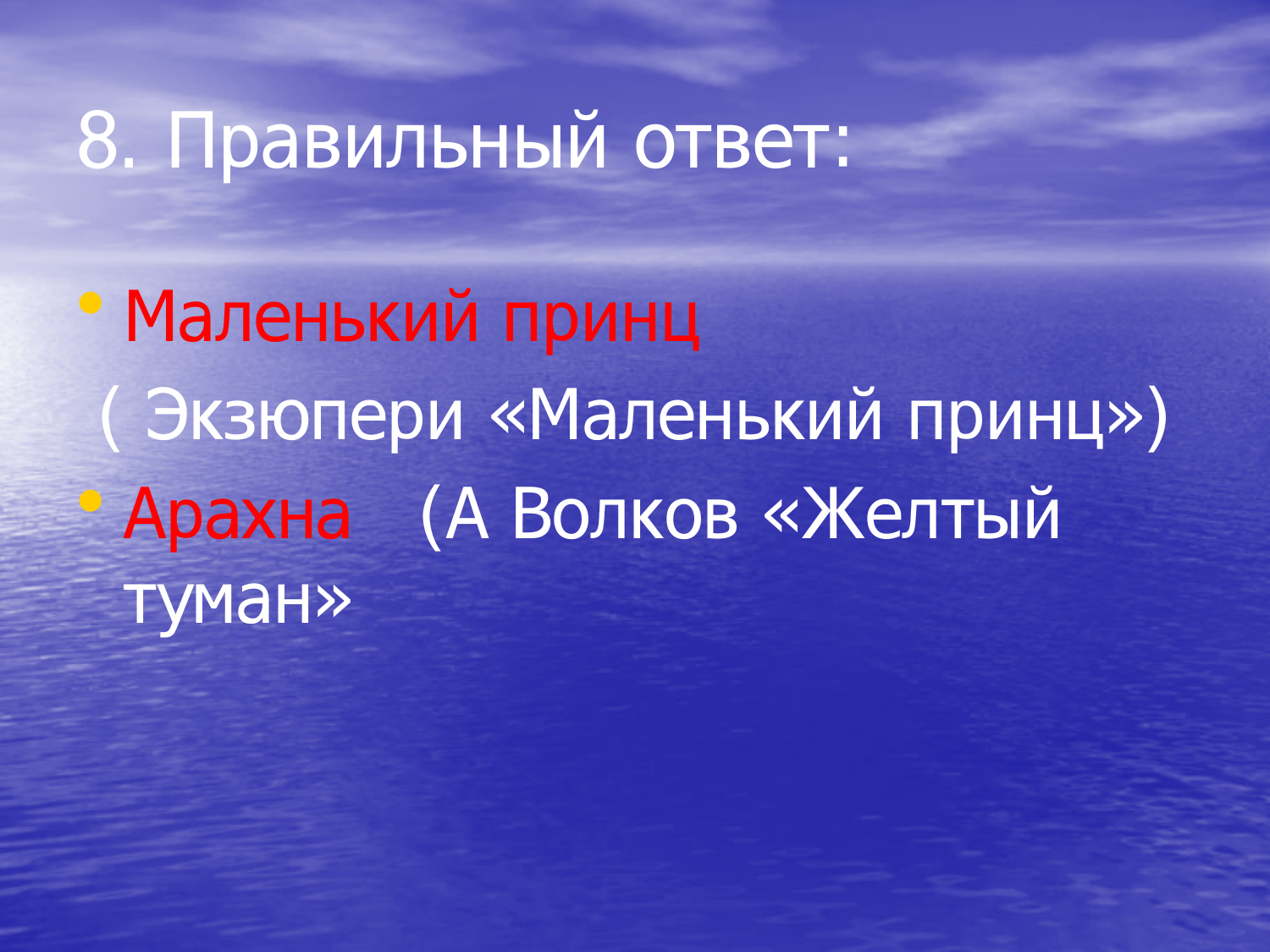

# 8. Правильный ответ:
Маленький принц
 ( Экзюпери «Маленький принц»)
Арахна   (А Волков «Желтый туман»